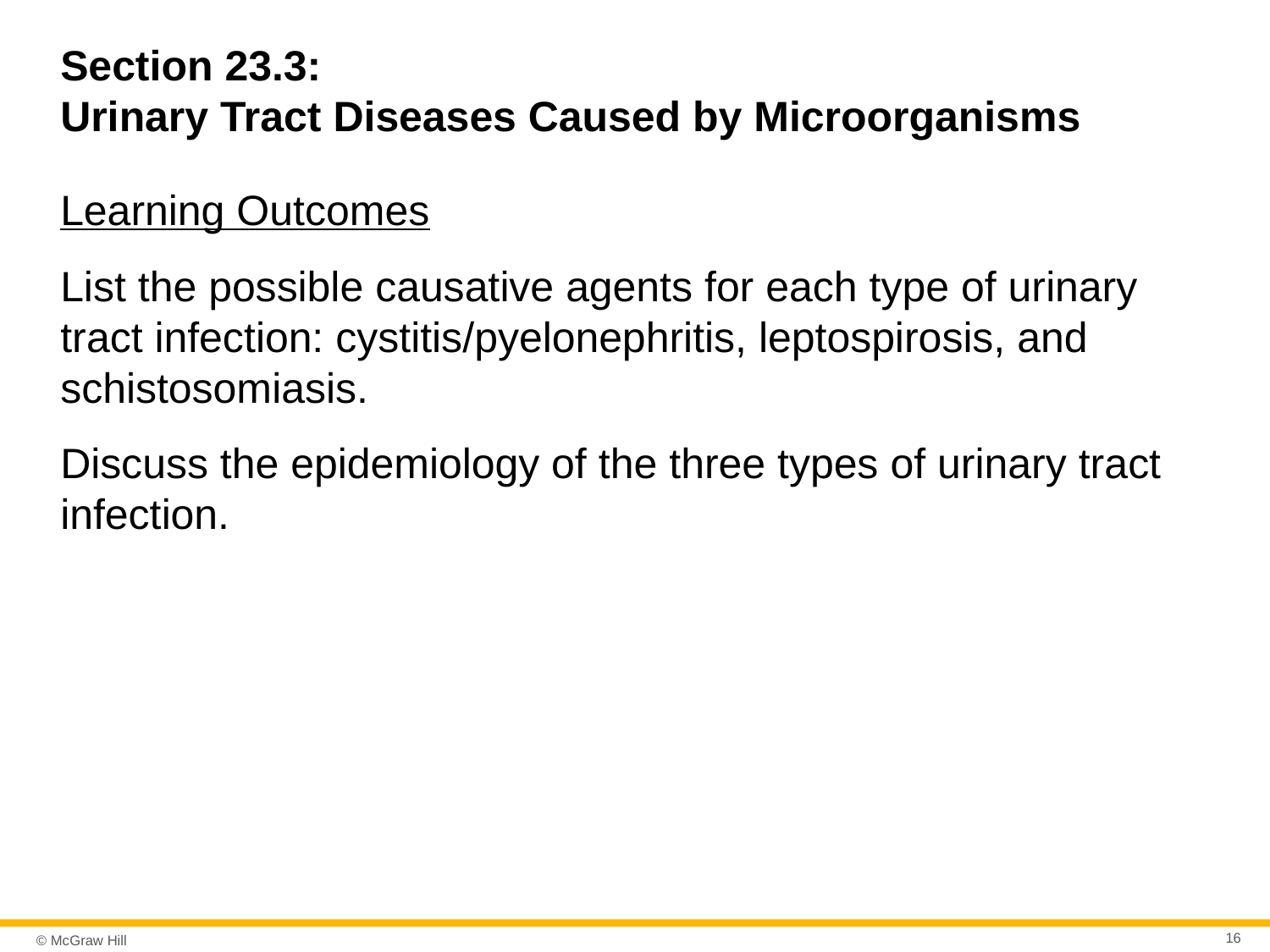

# Section 23.3: Urinary Tract Diseases Caused by Microorganisms
Learning Outcomes
List the possible causative agents for each type of urinary tract infection: cystitis/pyelonephritis, leptospirosis, and schistosomiasis.
Discuss the epidemiology of the three types of urinary tract infection.